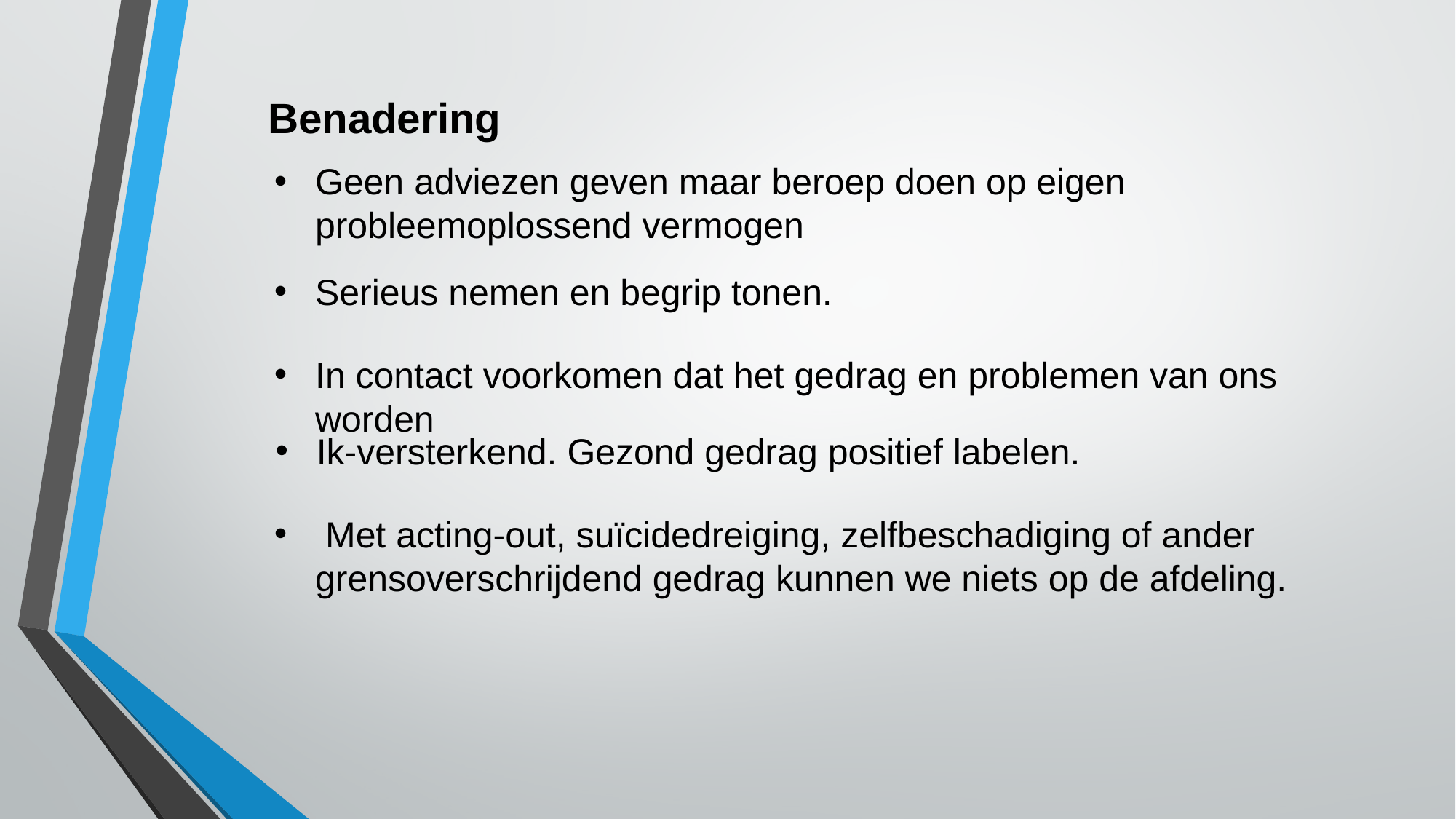

Benadering
Geen adviezen geven maar beroep doen op eigen probleemoplossend vermogen
Serieus nemen en begrip tonen.
In contact voorkomen dat het gedrag en problemen van ons worden
Ik-versterkend. Gezond gedrag positief labelen.
 Met acting-out, suïcidedreiging, zelfbeschadiging of ander      grensoverschrijdend gedrag kunnen we niets op de afdeling.